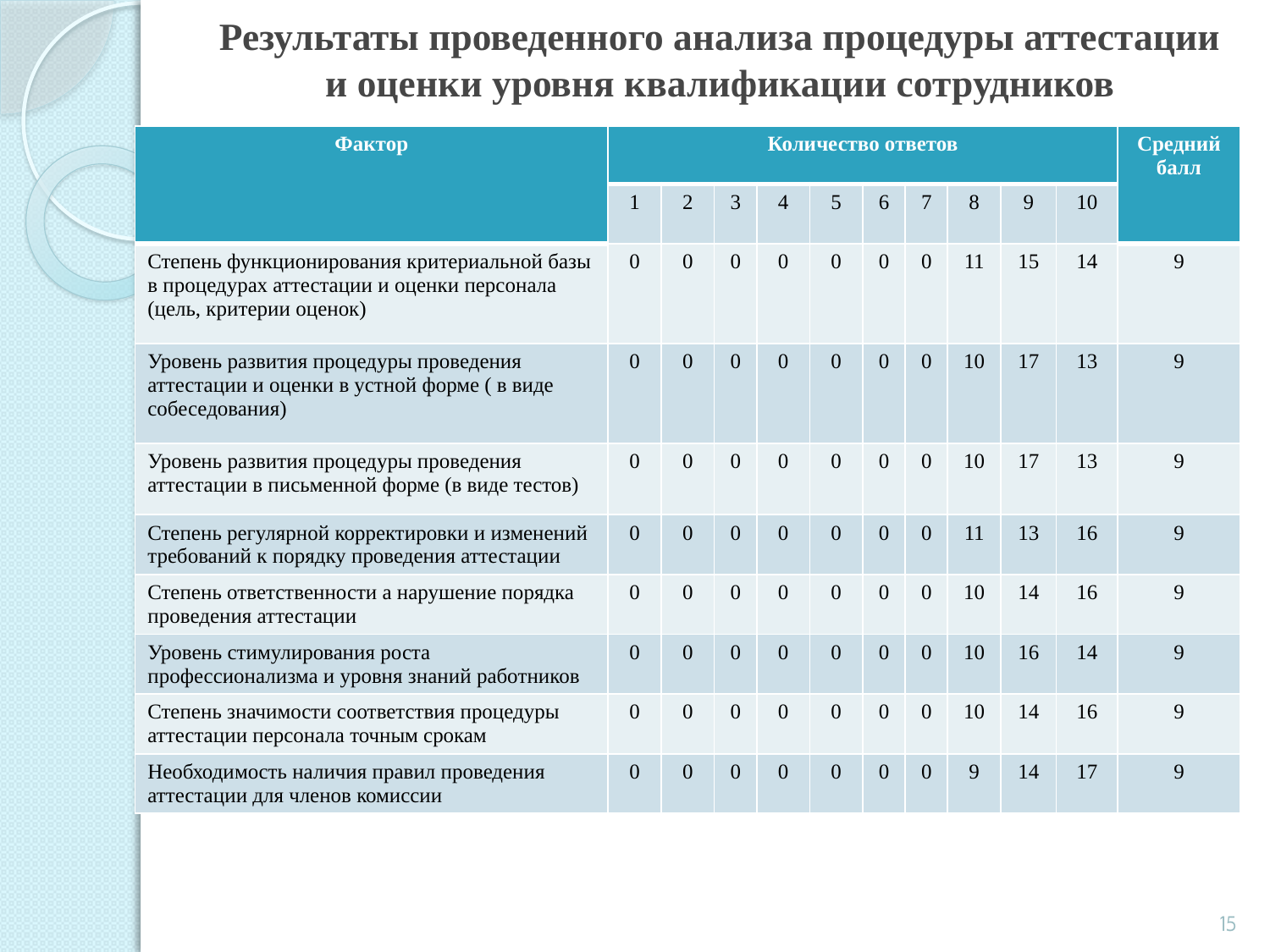

# Результаты проведенного анализа процедуры аттестации и оценки уровня квалификации сотрудников
| Фактор | Количество ответов |  |  |  |  |  |  |  |  |  | Средний балл |
| --- | --- | --- | --- | --- | --- | --- | --- | --- | --- | --- | --- |
|  | 1 | 2 | 3 | 4 | 5 | 6 | 7 | 8 | 9 | 10 |  |
| Степень функционирования критериальной базы в процедурах аттестации и оценки персонала (цель, критерии оценок) | 0 | 0 | 0 | 0 | 0 | 0 | 0 | 11 | 15 | 14 | 9 |
| Уровень развития процедуры проведения аттестации и оценки в устной форме ( в виде собеседования) | 0 | 0 | 0 | 0 | 0 | 0 | 0 | 10 | 17 | 13 | 9 |
| Уровень развития процедуры проведения аттестации в письменной форме (в виде тестов) | 0 | 0 | 0 | 0 | 0 | 0 | 0 | 10 | 17 | 13 | 9 |
| Степень регулярной корректировки и изменений требований к порядку проведения аттестации | 0 | 0 | 0 | 0 | 0 | 0 | 0 | 11 | 13 | 16 | 9 |
| Степень ответственности а нарушение порядка проведения аттестации | 0 | 0 | 0 | 0 | 0 | 0 | 0 | 10 | 14 | 16 | 9 |
| Уровень стимулирования роста профессионализма и уровня знаний работников | 0 | 0 | 0 | 0 | 0 | 0 | 0 | 10 | 16 | 14 | 9 |
| Степень значимости соответствия процедуры аттестации персонала точным срокам | 0 | 0 | 0 | 0 | 0 | 0 | 0 | 10 | 14 | 16 | 9 |
| Необходимость наличия правил проведения аттестации для членов комиссии | 0 | 0 | 0 | 0 | 0 | 0 | 0 | 9 | 14 | 17 | 9 |
15